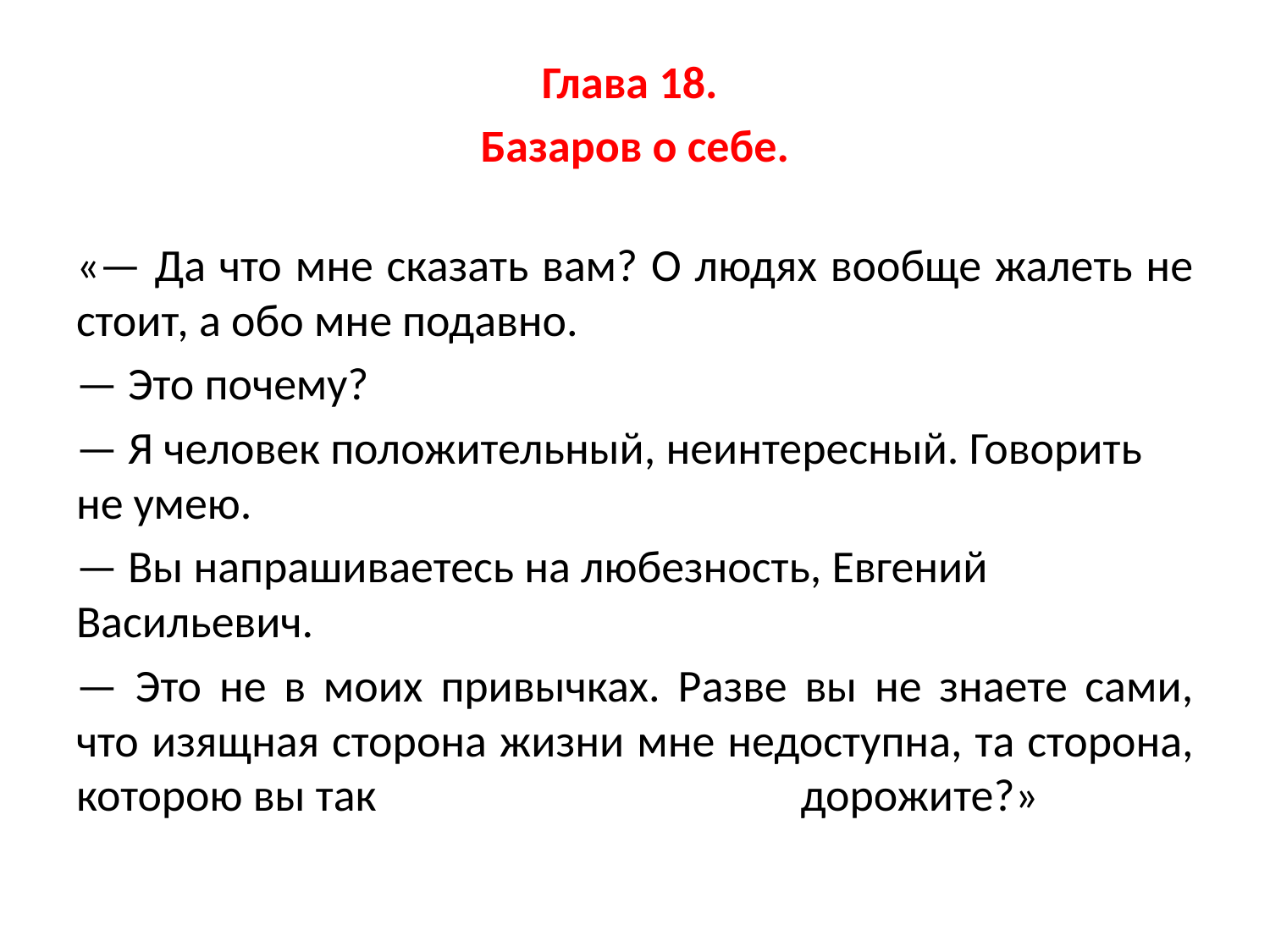

Глава 18.
Базаров о себе.
«— Да что мне сказать вам? О людях вообще жалеть не стоит, а обо мне подавно.
— Это почему?
— Я человек положительный, неинтересный. Говорить не умею.
— Вы напрашиваетесь на любезность, Евгений Васильевич.
— Это не в моих привычках. Разве вы не знаете сами, что изящная сторона жизни мне недоступна, та сторона, которою вы так                                         дорожите?»